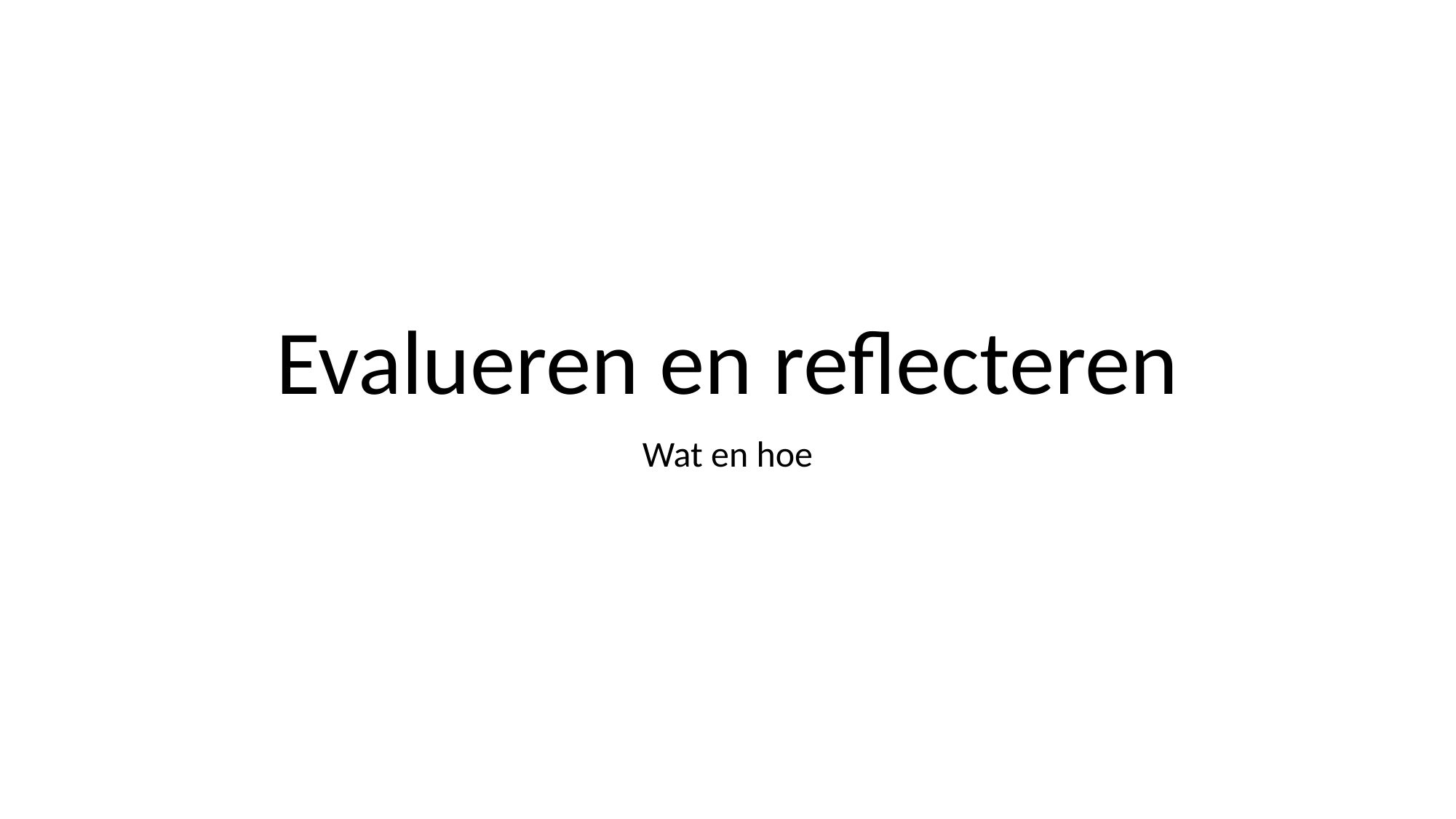

# Evalueren en reflecteren
Wat en hoe